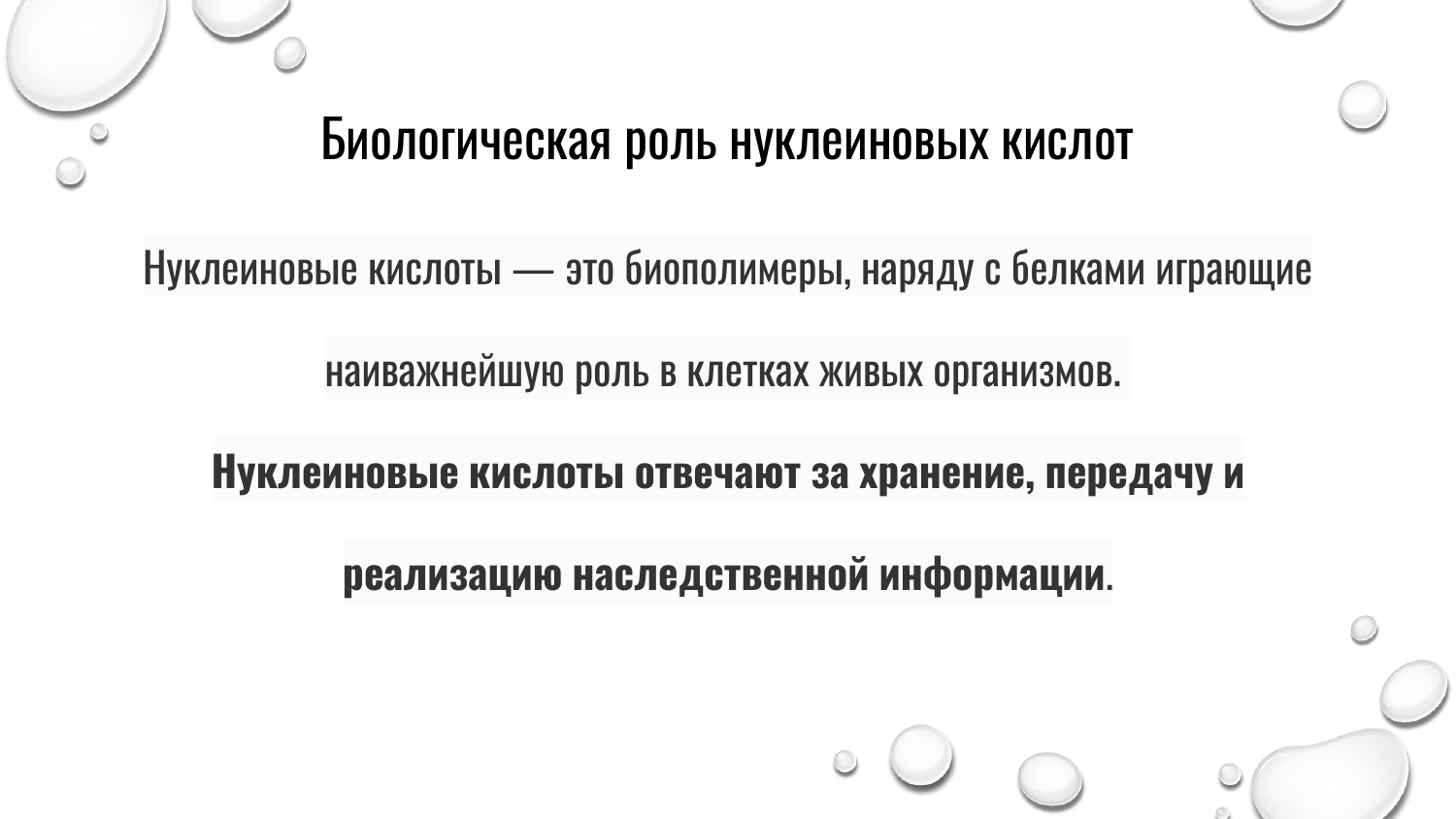

# Биологическая роль нуклеиновых кислот

Нуклеиновые кислоты — это биополимеры, наряду с белками играющие наиважнейшую роль в клетках живых организмов.
Нуклеиновые кислоты отвечают за хранение, передачу и реализацию наследственной информации.